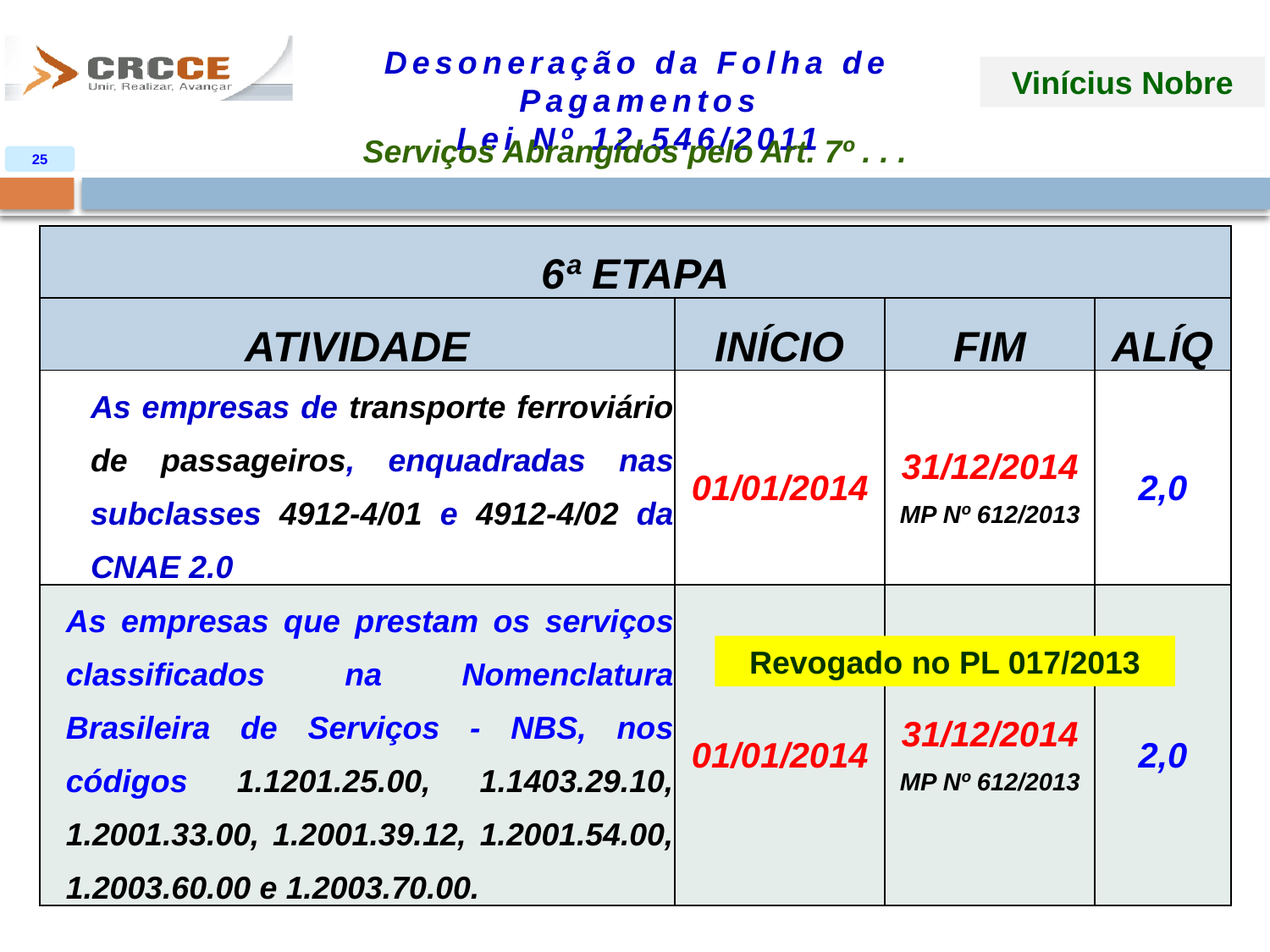

Serviços Abrangidos pelo Art. 7º . . .
25
| 6ª ETAPA |  |  |  |
| --- | --- | --- | --- |
| ATIVIDADE | INÍCIO | FIM | ALÍQ |
| As empresas de transporte ferroviário de passageiros, enquadradas nas subclasses 4912-4/01 e 4912-4/02 da CNAE 2.0 | 01/01/2014 | 31/12/2014 MP Nº 612/2013 | 2,0 |
| As empresas que prestam os serviços classificados na Nomenclatura Brasileira de Serviços - NBS, nos códigos 1.1201.25.00, 1.1403.29.10, 1.2001.33.00, 1.2001.39.12, 1.2001.54.00, 1.2003.60.00 e 1.2003.70.00. | 01/01/2014 | 31/12/2014 MP Nº 612/2013 | 2,0 |
Revogado no PL 017/2013